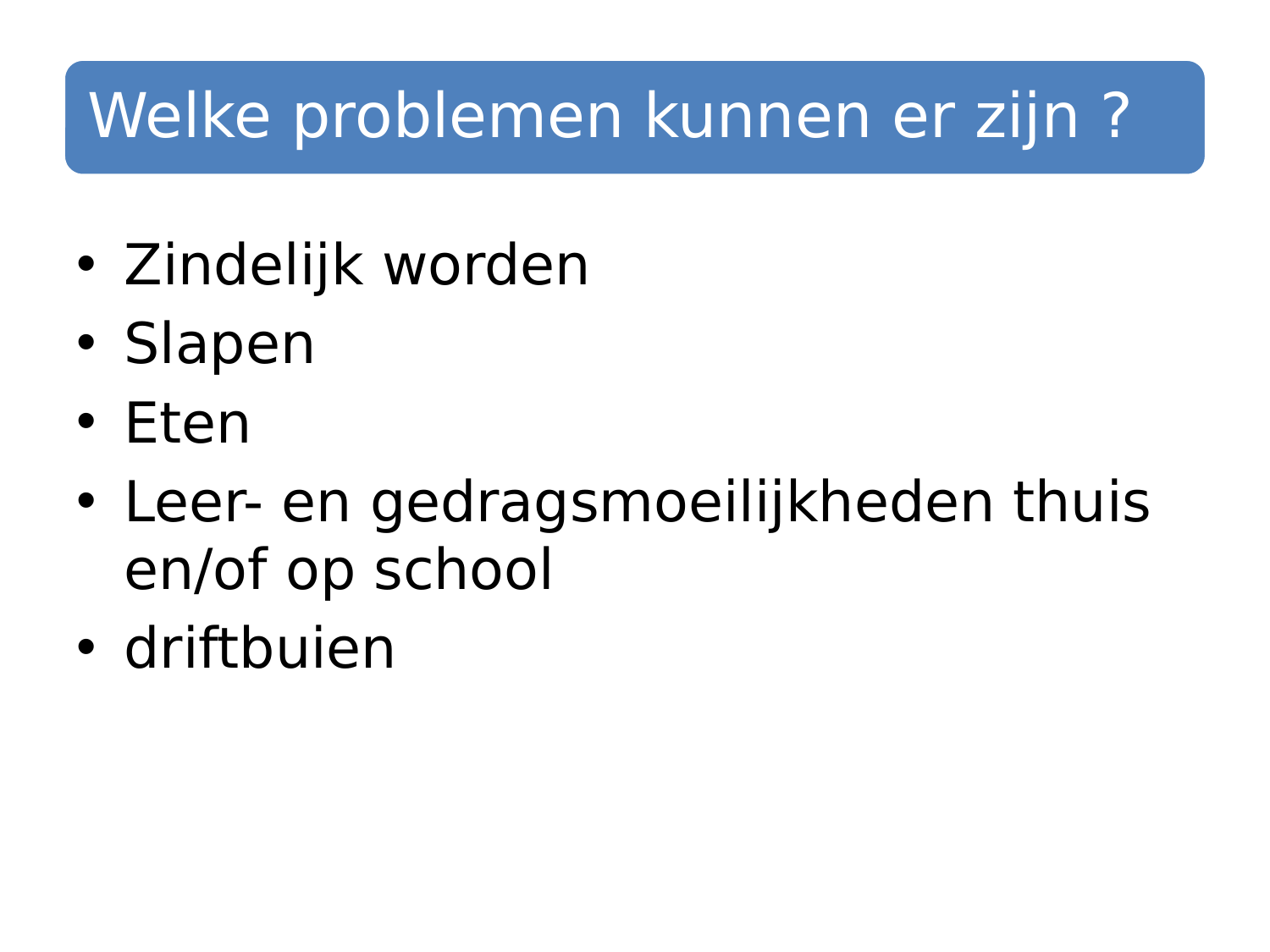

Welke problemen kunnen er zijn ?
Zindelijk worden
Slapen
Eten
Leer- en gedragsmoeilijkheden thuis en/of op school
driftbuien